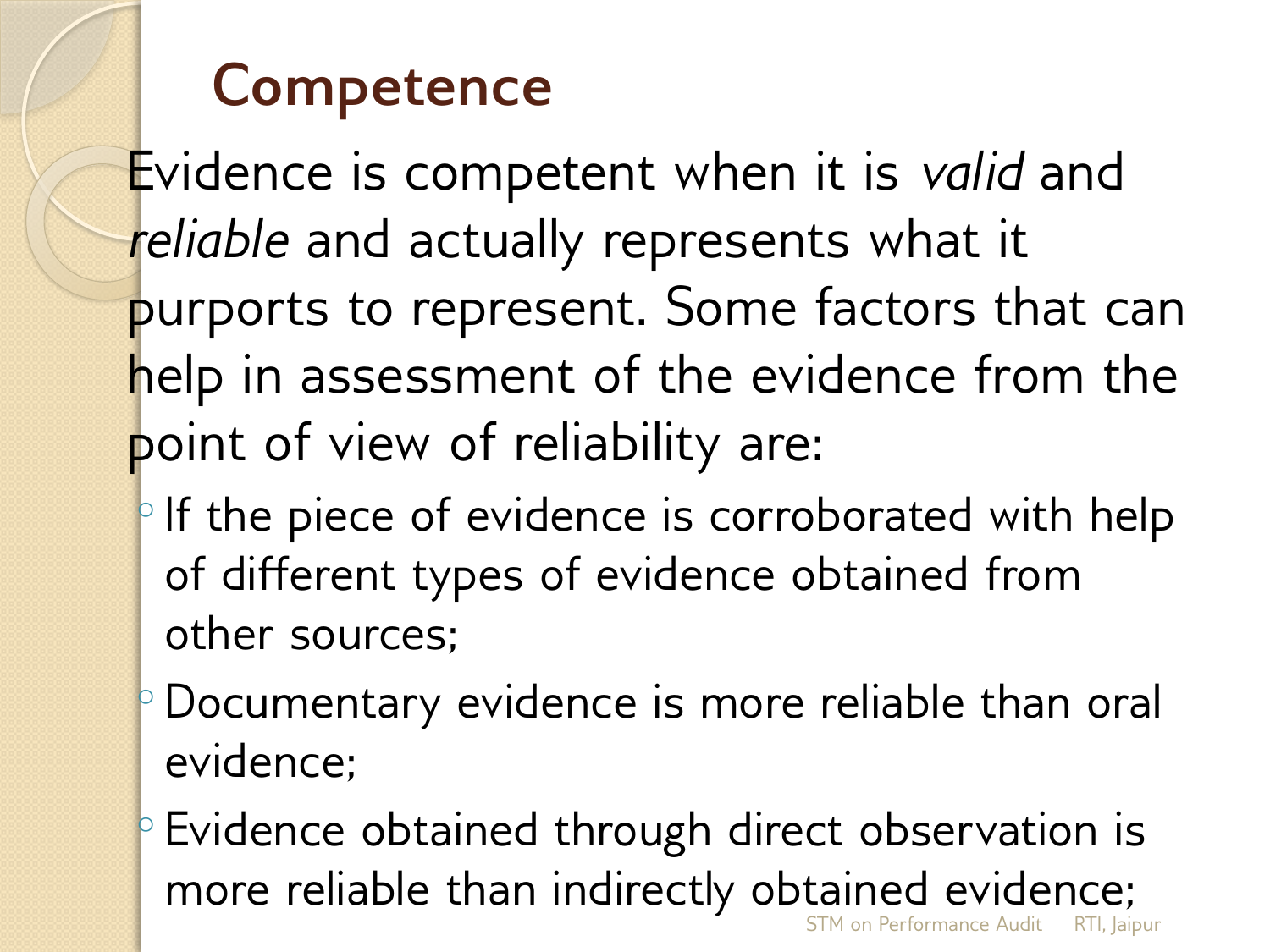

# Competence
	Evidence is competent when it is valid and reliable and actually represents what it purports to represent. Some factors that can help in assessment of the evidence from the point of view of reliability are:
If the piece of evidence is corroborated with help of different types of evidence obtained from other sources;
Documentary evidence is more reliable than oral evidence;
Evidence obtained through direct observation is more reliable than indirectly obtained evidence;

STM on Performance Audit     RTI, Jaipur